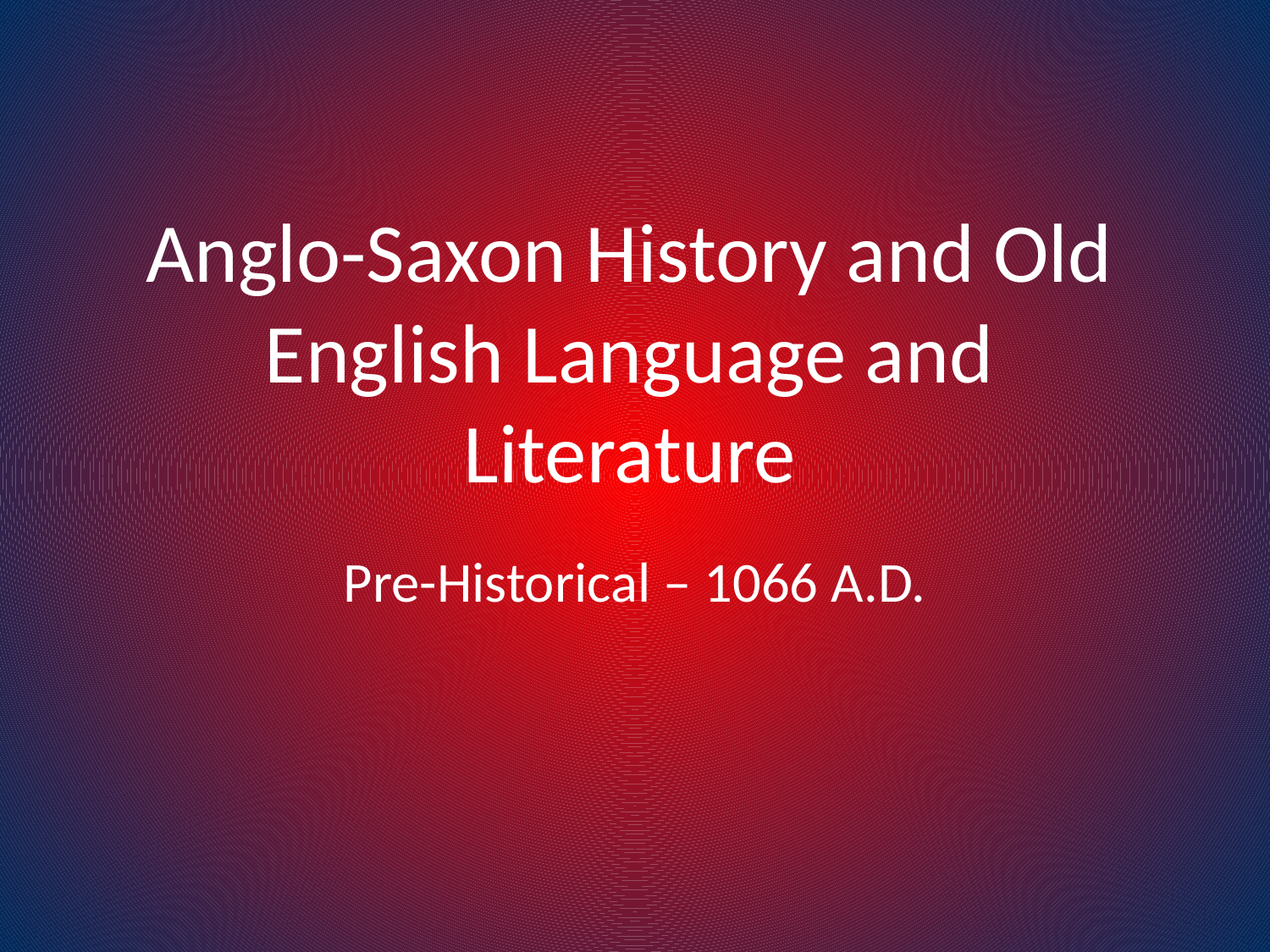

# Anglo-Saxon History and Old English Language and Literature
Pre-Historical – 1066 A.D.